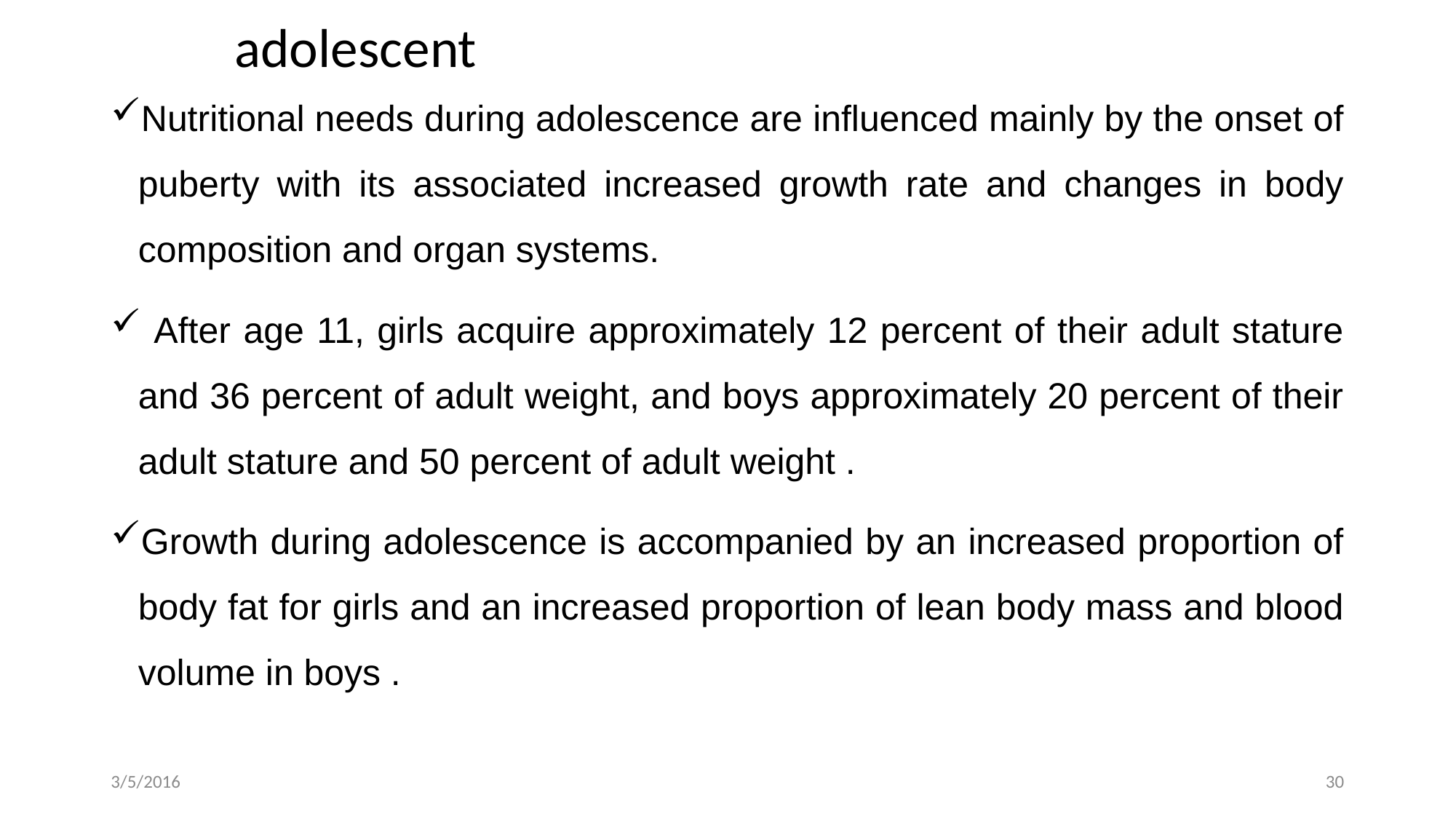

# adolescent
Nutritional needs during adolescence are influenced mainly by the onset of puberty with its associated increased growth rate and changes in body composition and organ systems.
 After age 11, girls acquire approximately 12 percent of their adult stature and 36 percent of adult weight, and boys approximately 20 percent of their adult stature and 50 percent of adult weight .
Growth during adolescence is accompanied by an increased proportion of body fat for girls and an increased proportion of lean body mass and blood volume in boys .
3/5/2016
30